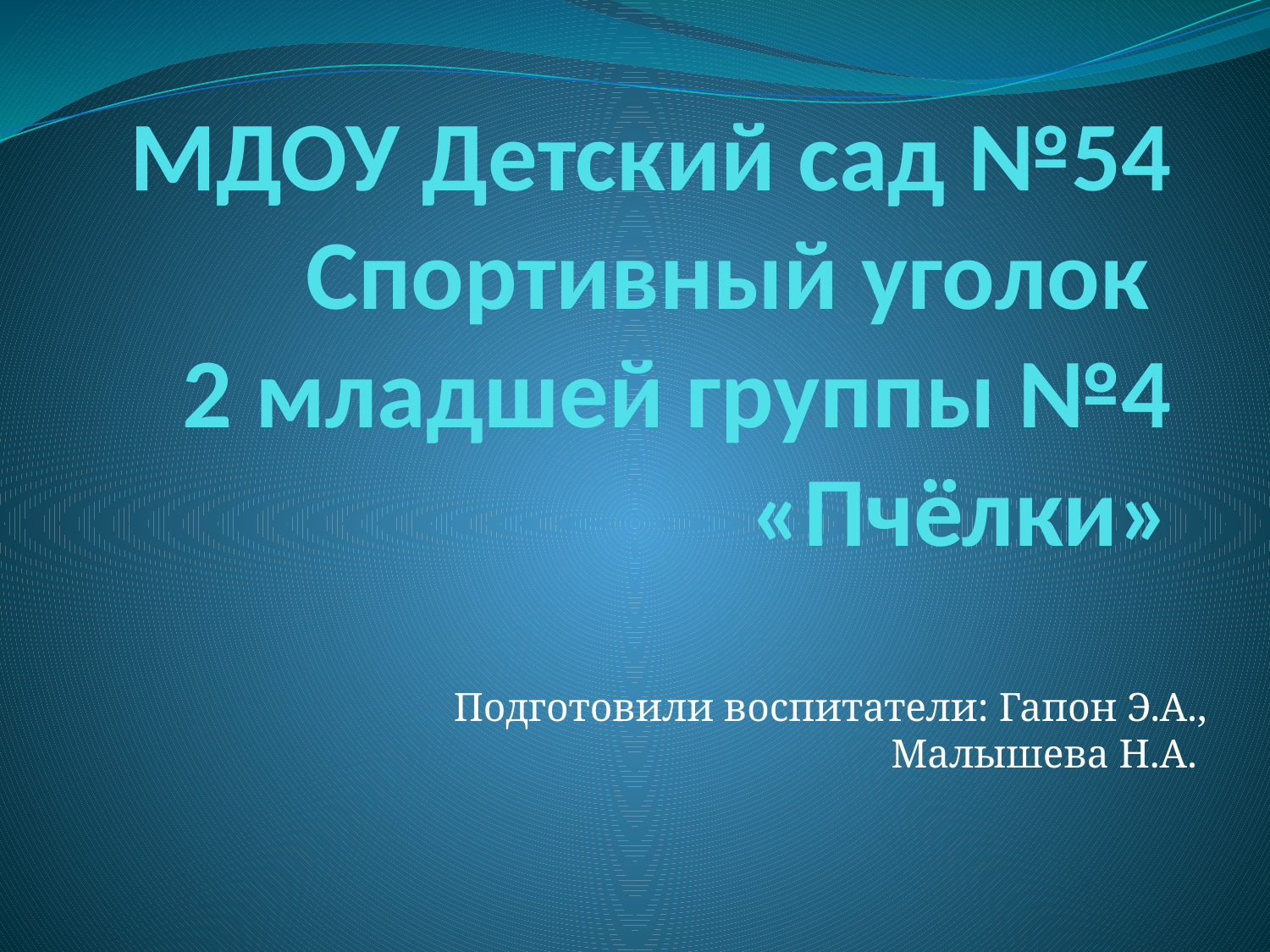

# МДОУ Детский сад №54 Спортивный уголок 2 младшей группы №4 «Пчёлки»
Подготовили воспитатели: Гапон Э.А., Малышева Н.А.